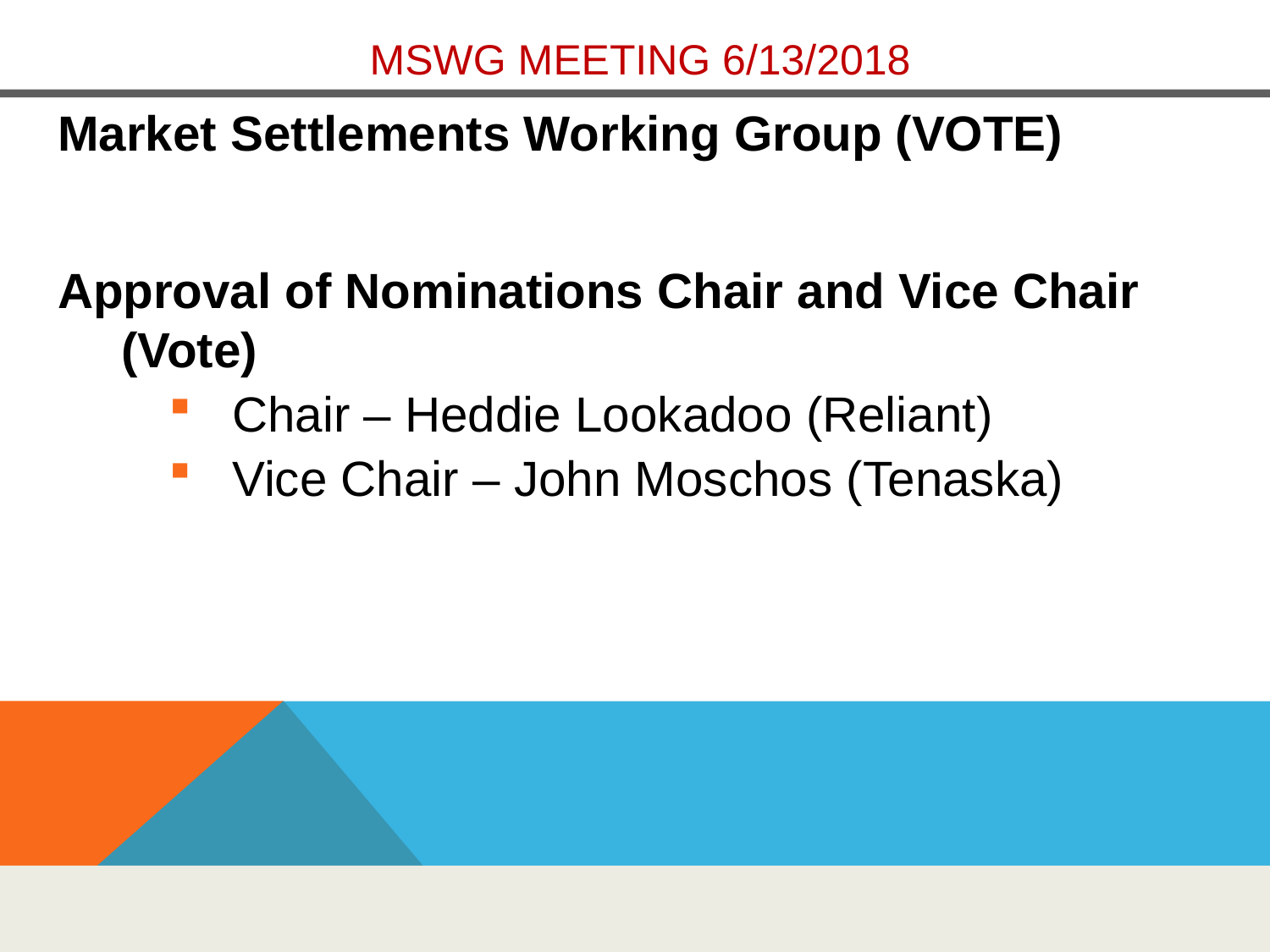

# MSWG Meeting 6/13/2018
Market Settlements Working Group (VOTE)

Approval of Nominations Chair and Vice Chair (Vote)
Chair – Heddie Lookadoo (Reliant)
Vice Chair – John Moschos (Tenaska)